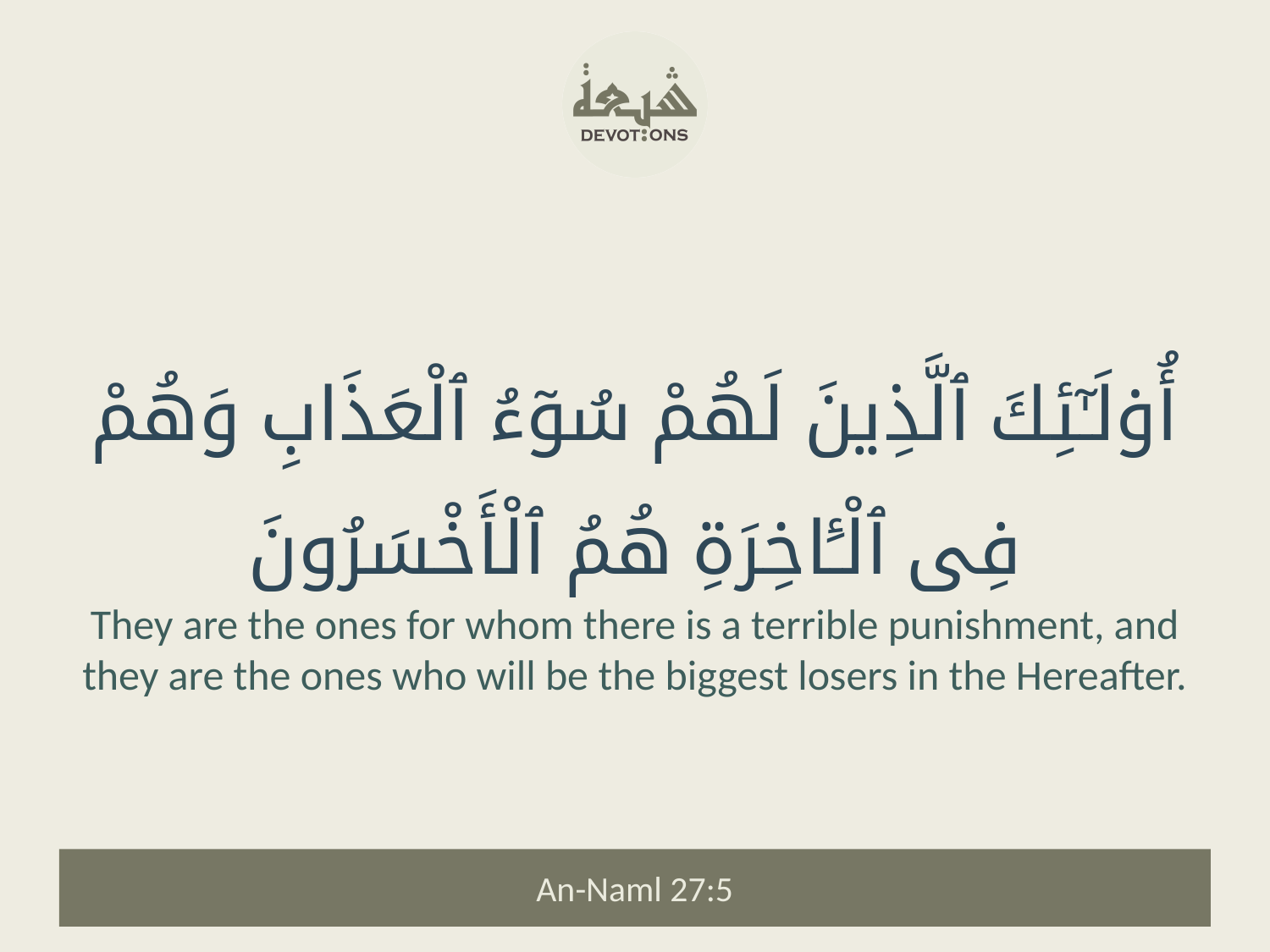

أُو۟لَـٰٓئِكَ ٱلَّذِينَ لَهُمْ سُوٓءُ ٱلْعَذَابِ وَهُمْ فِى ٱلْـَٔاخِرَةِ هُمُ ٱلْأَخْسَرُونَ
They are the ones for whom there is a terrible punishment, and they are the ones who will be the biggest losers in the Hereafter.
An-Naml 27:5